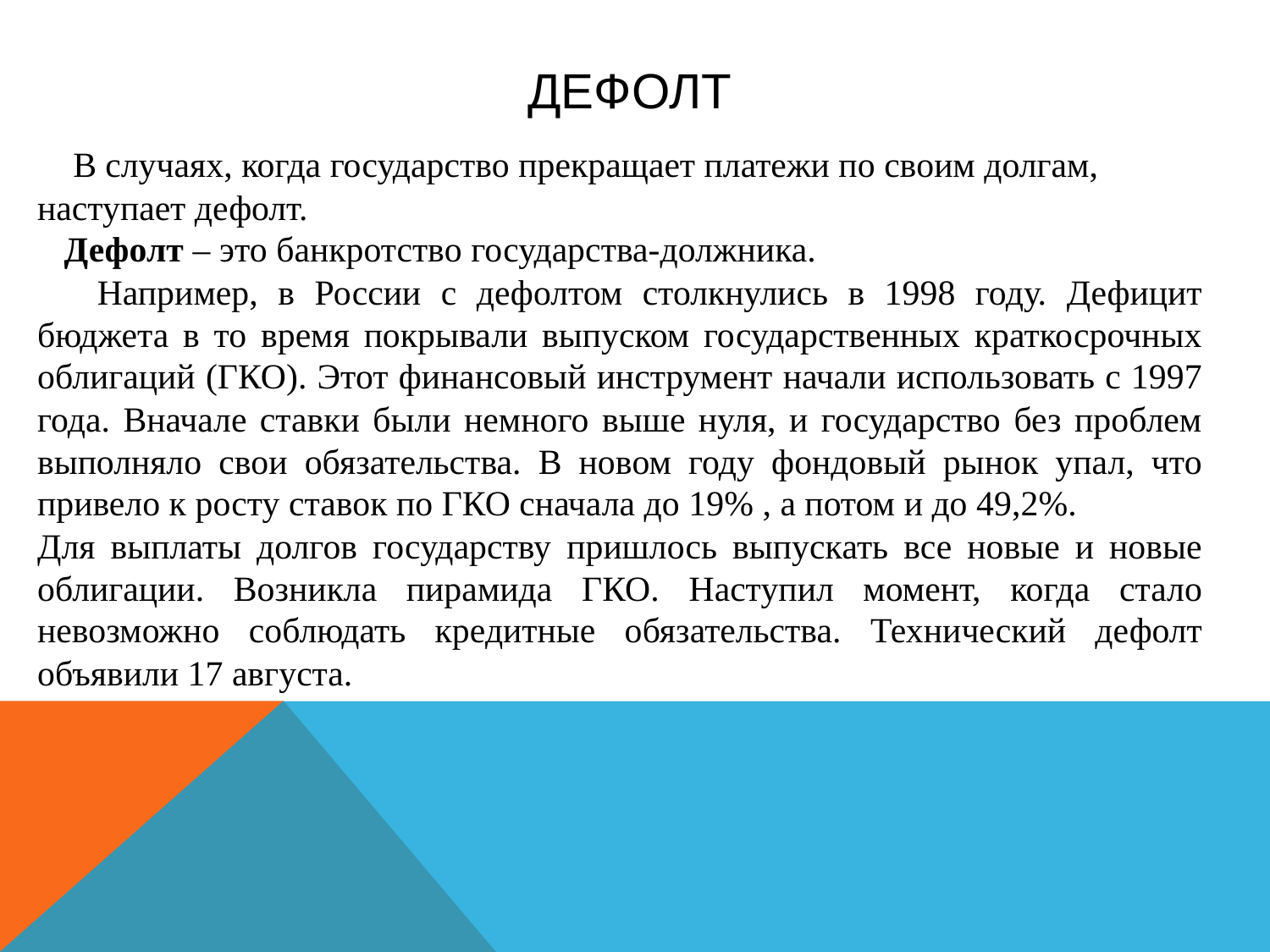

# дефолт
    В случаях, когда государство прекращает платежи по своим долгам, наступает дефолт.
   Дефолт – это банкротство государства-должника.
   Например, в России с дефолтом столкнулись в 1998 году. Дефицит бюджета в то время покрывали выпуском государственных краткосрочных облигаций (ГКО). Этот финансовый инструмент начали использовать с 1997 года. Вначале ставки были немного выше нуля, и государство без проблем выполняло свои обязательства. В новом году фондовый рынок упал, что привело к росту ставок по ГКО сначала до 19% , а потом и до 49,2%.
Для выплаты долгов государству пришлось выпускать все новые и новые облигации. Возникла пирамида ГКО. Наступил момент, когда стало невозможно соблюдать кредитные обязательства. Технический дефолт объявили 17 августа.